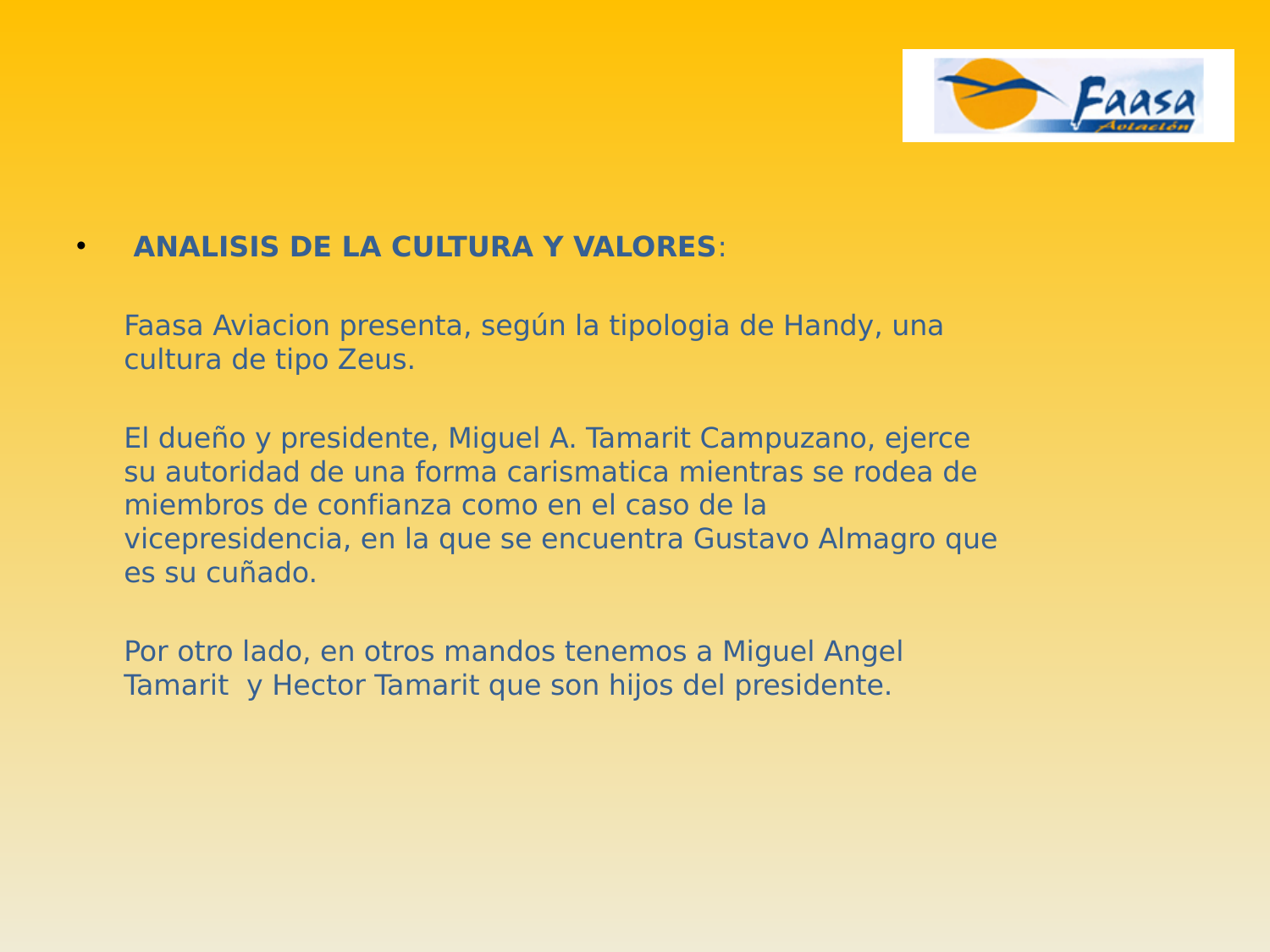

ANALISIS DE LA CULTURA Y VALORES:

	Faasa Aviacion presenta, según la tipologia de Handy, una cultura de tipo Zeus.

	El dueño y presidente, Miguel A. Tamarit Campuzano, ejerce  su autoridad de una forma carismatica mientras se rodea de miembros de confianza como en el caso de la  vicepresidencia, en la que se encuentra Gustavo Almagro que es su cuñado.

	Por otro lado, en otros mandos tenemos a Miguel Angel Tamarit  y Hector Tamarit que son hijos del presidente.